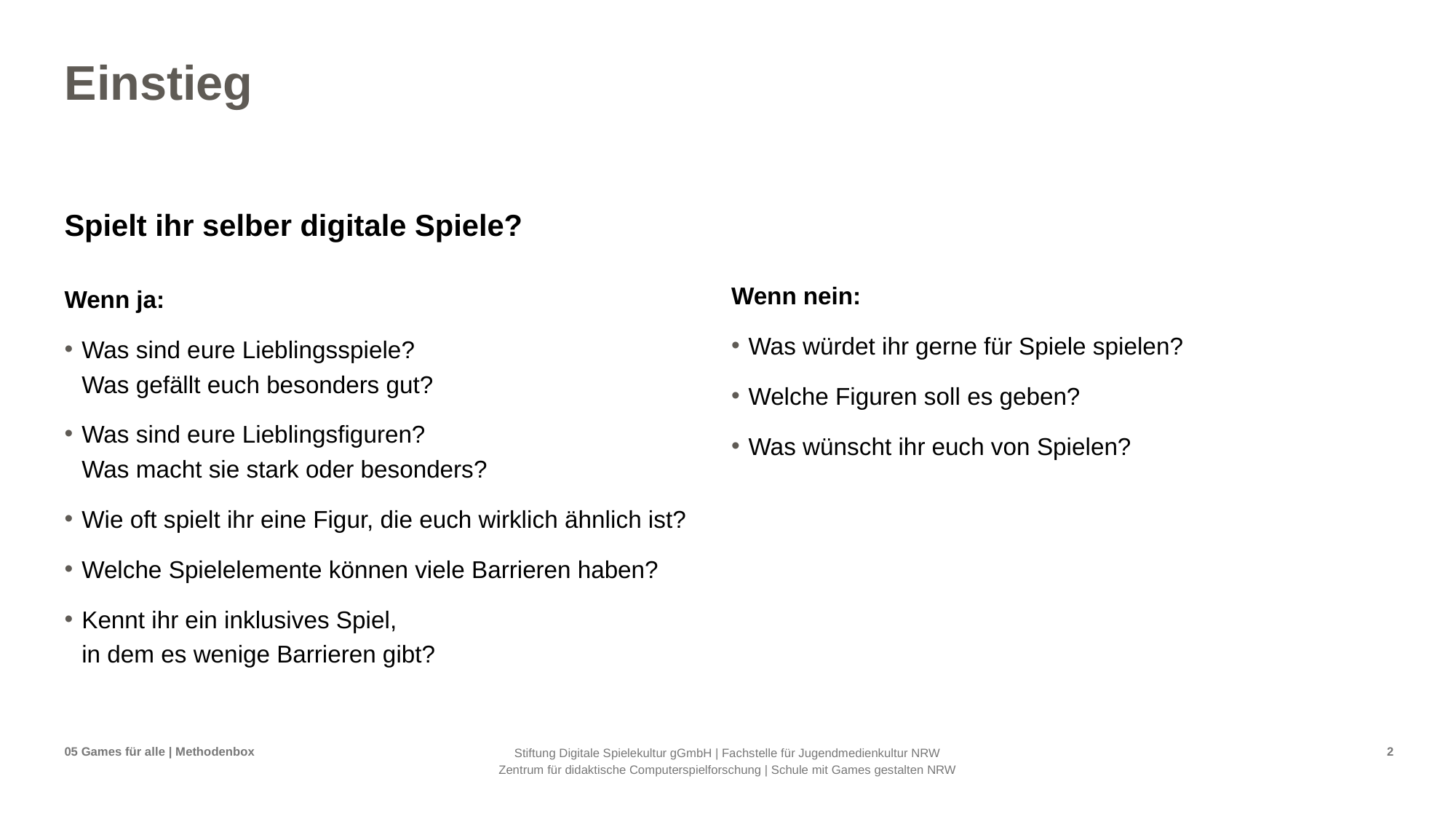

# Einstieg
Spielt ihr selber digitale Spiele?
Wenn nein:
Was würdet ihr gerne für Spiele spielen?
Welche Figuren soll es geben?
Was wünscht ihr euch von Spielen?

Wenn ja:
Was sind eure Lieblingsspiele?
Was gefällt euch besonders gut?
Was sind eure Lieblingsfiguren?
Was macht sie stark oder besonders?
Wie oft spielt ihr eine Figur, die euch wirklich ähnlich ist?
Welche Spielelemente können viele Barrieren haben?
Kennt ihr ein inklusives Spiel,
in dem es wenige Barrieren gibt?
05 Games für alle | Methodenbox
2